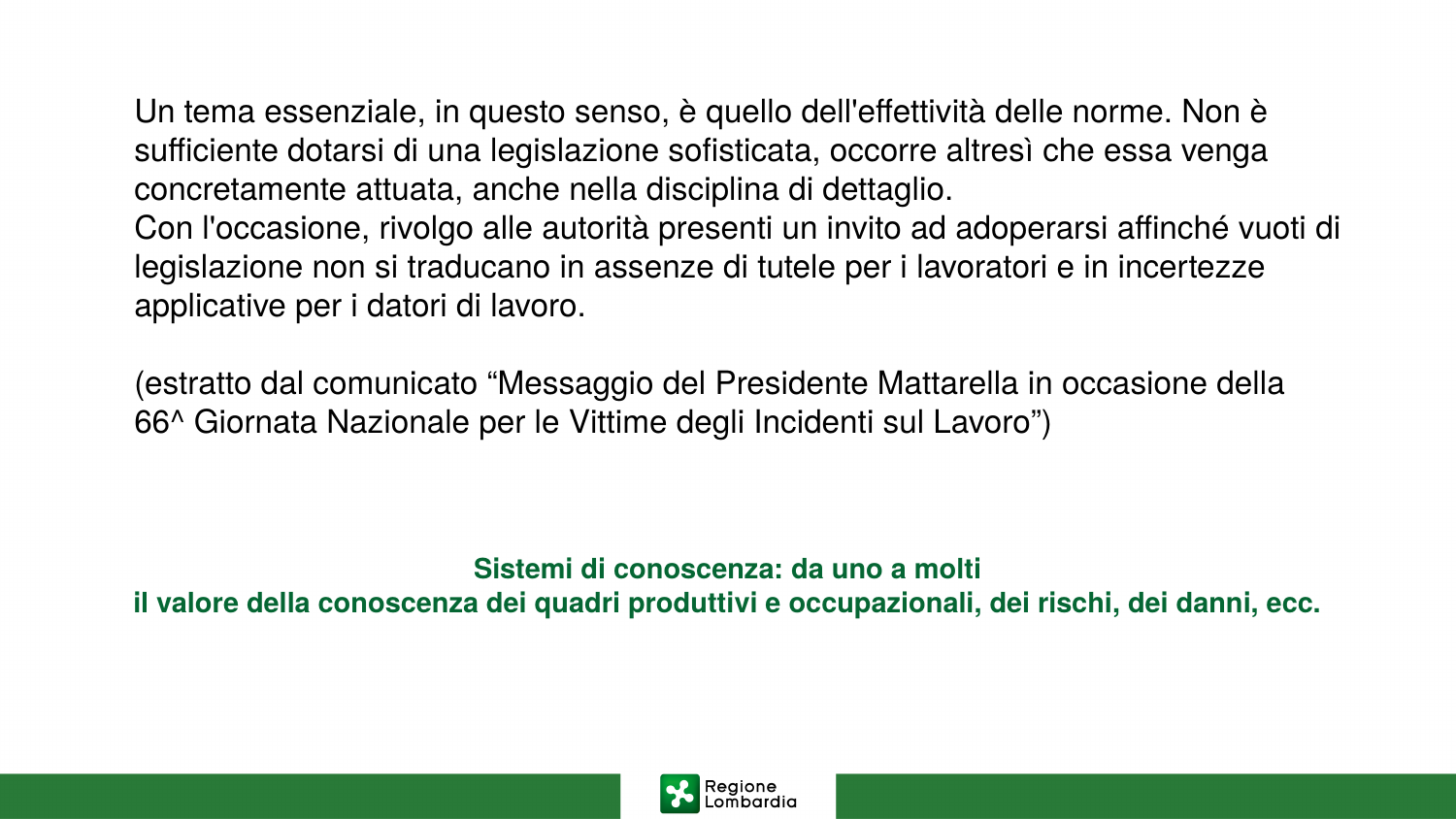

Un tema essenziale, in questo senso, è quello dell'effettività delle norme. Non è sufficiente dotarsi di una legislazione sofisticata, occorre altresì che essa venga concretamente attuata, anche nella disciplina di dettaglio.
Con l'occasione, rivolgo alle autorità presenti un invito ad adoperarsi affinché vuoti di legislazione non si traducano in assenze di tutele per i lavoratori e in incertezze applicative per i datori di lavoro.

(estratto dal comunicato “Messaggio del Presidente Mattarella in occasione della 66^ Giornata Nazionale per le Vittime degli Incidenti sul Lavoro”)
# Sistemi di conoscenza: da uno a molti il valore della conoscenza dei quadri produttivi e occupazionali, dei rischi, dei danni, ecc.